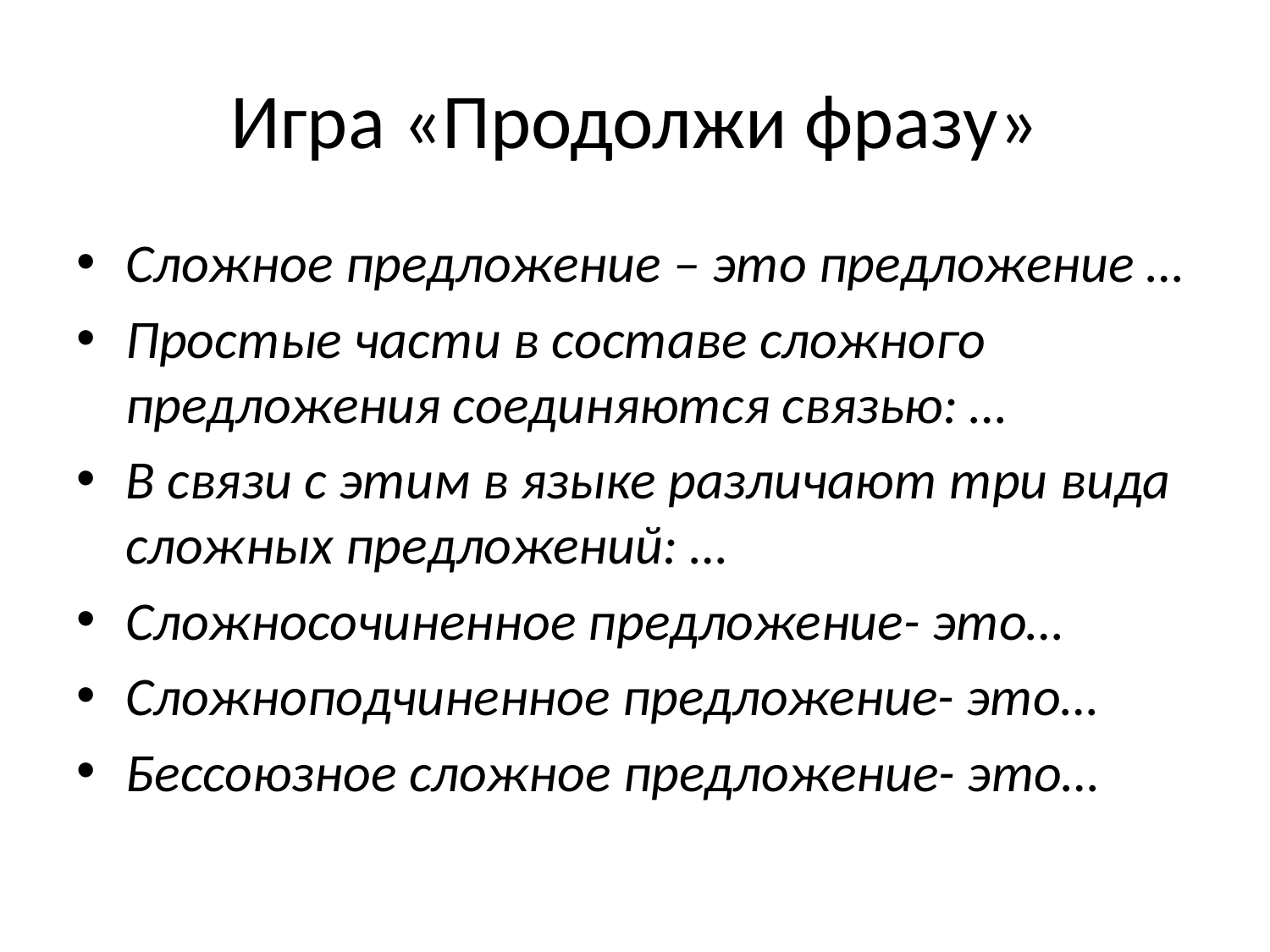

# Игра «Продолжи фразу»
Сложное предложение – это предложение …
Простые части в составе сложного предложения соединяются связью: …
В связи с этим в языке различают три вида сложных предложений: …
Сложносочиненное предложение- это…
Сложноподчиненное предложение- это…
Бессоюзное сложное предложение- это…